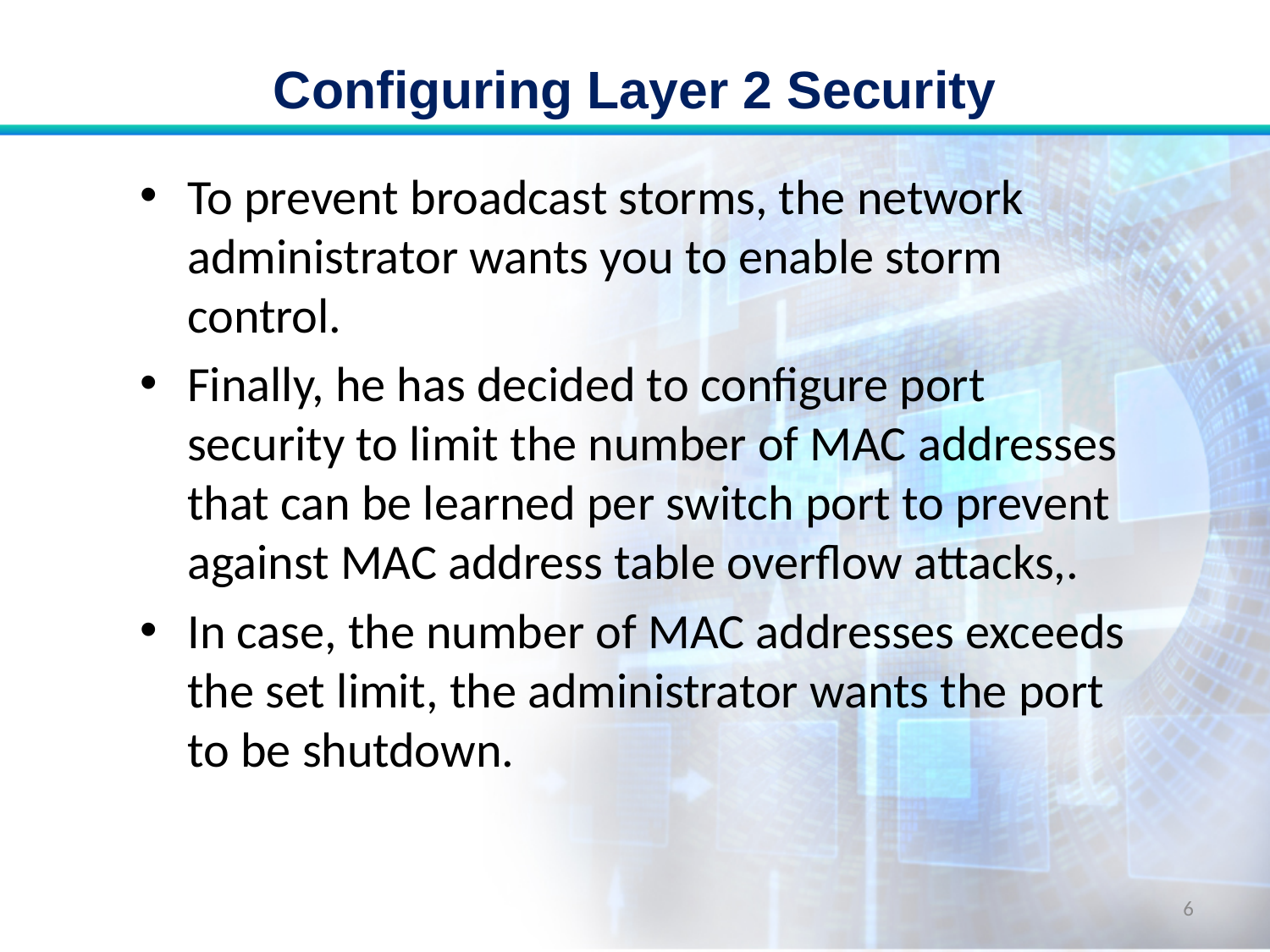

# Configuring Layer 2 Security
To prevent broadcast storms, the network administrator wants you to enable storm control.
Finally, he has decided to configure port security to limit the number of MAC addresses that can be learned per switch port to prevent against MAC address table overflow attacks,.
In case, the number of MAC addresses exceeds the set limit, the administrator wants the port to be shutdown.
6